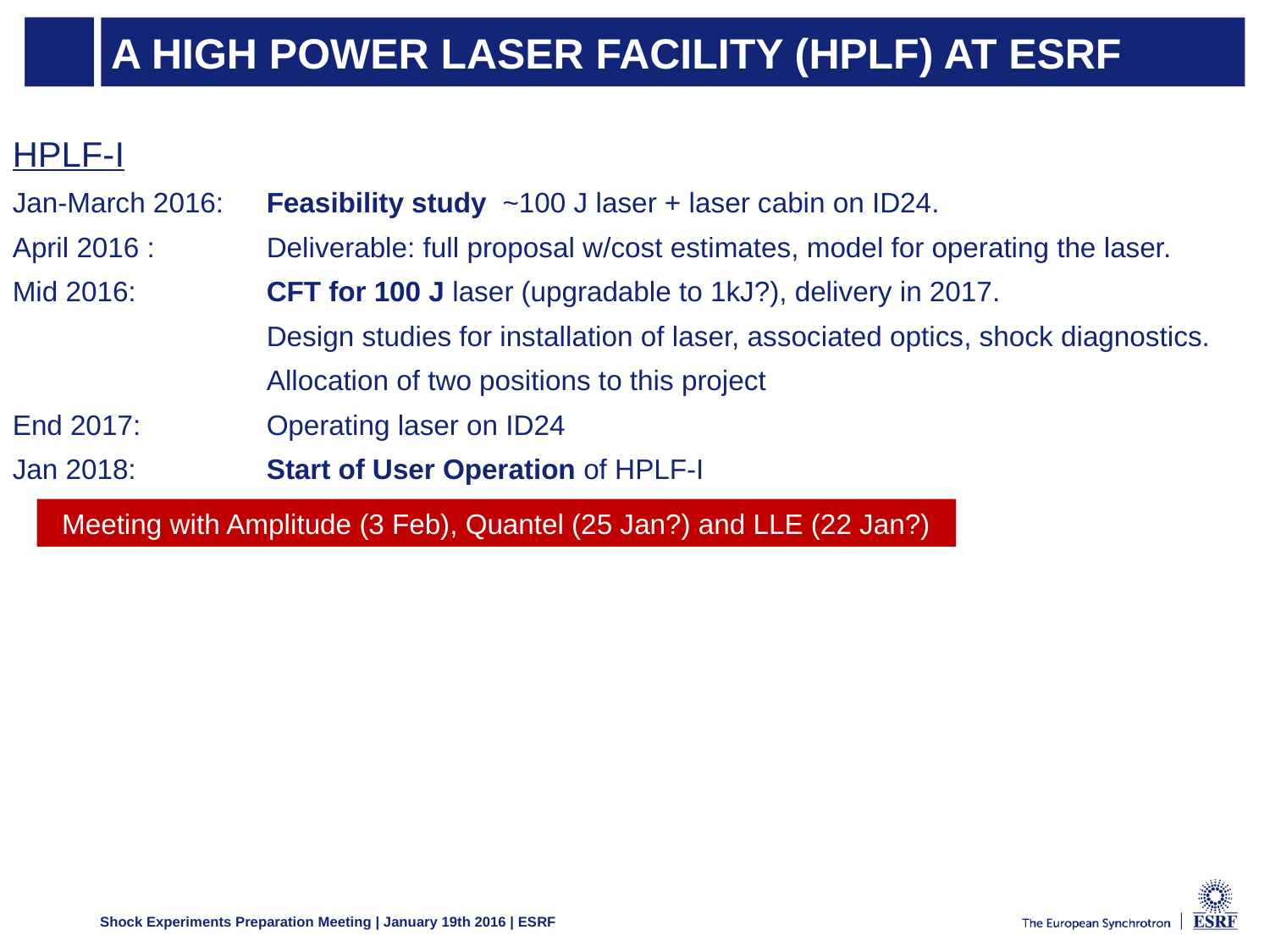

# A HIGH POWER LASER FACILITY (HPLF) at ESRF
HPLF-I
Jan-March 2016: 	Feasibility study  ~100 J laser + laser cabin on ID24.
April 2016 : 	Deliverable: full proposal w/cost estimates, model for operating the laser.
Mid 2016: 	CFT for 100 J laser (upgradable to 1kJ?), delivery in 2017.
 	Design studies for installation of laser, associated optics, shock diagnostics.
		Allocation of two positions to this project
End 2017: 	Operating laser on ID24
Jan 2018: 	Start of User Operation of HPLF-I
Meeting with Amplitude (3 Feb), Quantel (25 Jan?) and LLE (22 Jan?)
Shock Experiments Preparation Meeting | January 19th 2016 | ESRF